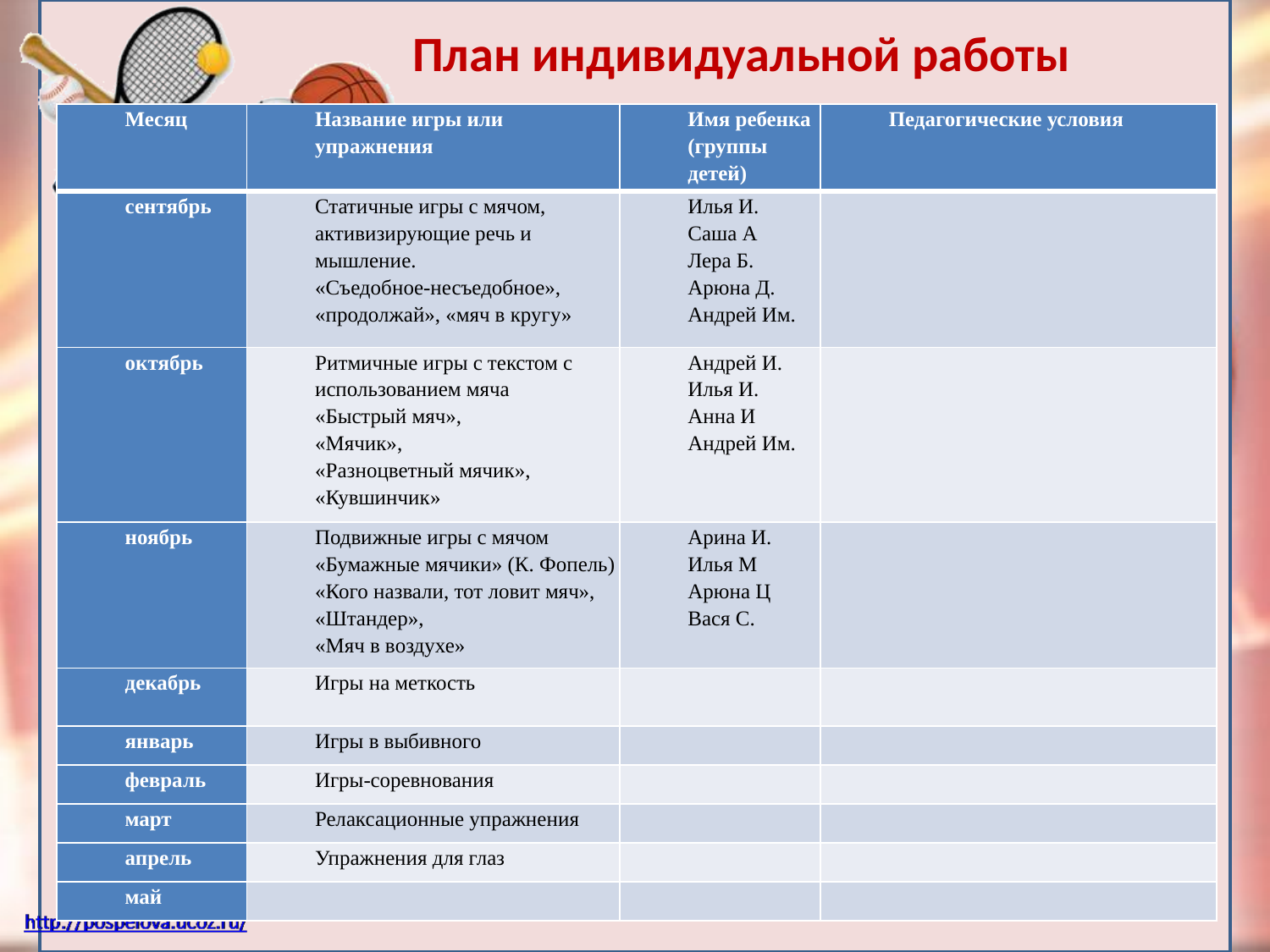

План индивидуальной работы
| Месяц | Название игры или упражнения | Имя ребенка (группы детей) | Педагогические условия |
| --- | --- | --- | --- |
| сентябрь | Статичные игры с мячом, активизирующие речь и мышление. «Съедобное-несъедобное», «продолжай», «мяч в кругу» | Илья И. Саша А Лера Б. Арюна Д. Андрей Им. |  |
| октябрь | Ритмичные игры с текстом с использованием мяча «Быстрый мяч», «Мячик», «Разноцветный мячик», «Кувшинчик» | Андрей И. Илья И. Анна И Андрей Им. |  |
| ноябрь | Подвижные игры с мячом «Бумажные мячики» (К. Фопель) «Кого назвали, тот ловит мяч», «Штандер», «Мяч в воздухе» | Арина И. Илья М Арюна Ц Вася С. |  |
| декабрь | Игры на меткость |  |  |
| январь | Игры в выбивного |  |  |
| февраль | Игры-соревнования |  |  |
| март | Релаксационные упражнения |  |  |
| апрель | Упражнения для глаз |  |  |
| май |  |  |  |